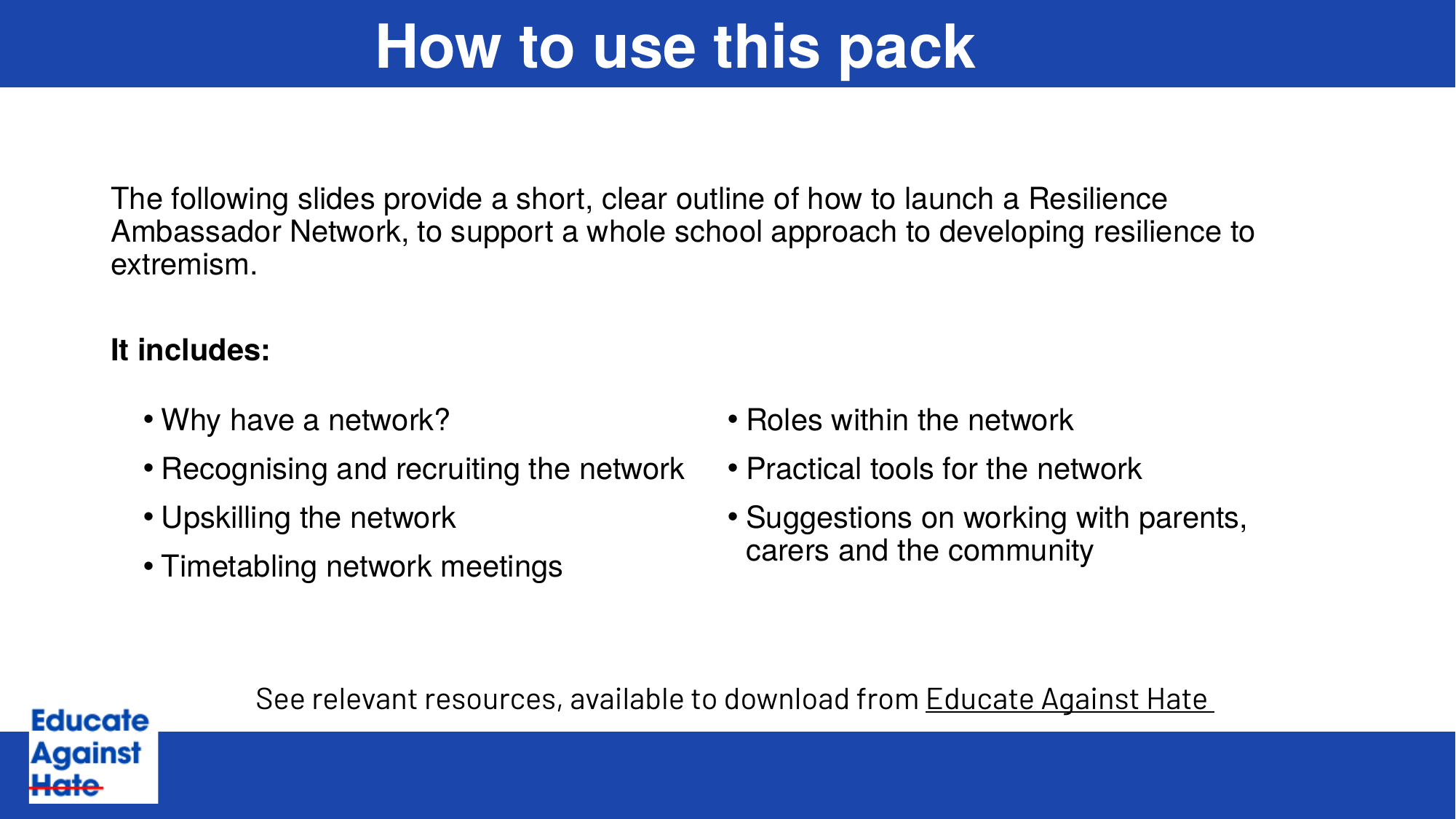

# How to use this pack
The following slides provide a short, clear outline of how to launch a Resilience Ambassador Network, to support a whole school approach to developing resilience to extremism.

It includes:

Why have a network?
Recognising and recruiting the network
Upskilling the network
Timetabling network meetings

Roles within the network
Practical tools for the network
Suggestions on working with parents, carers and the community
See relevant resources, available to download from Educate Against Hate